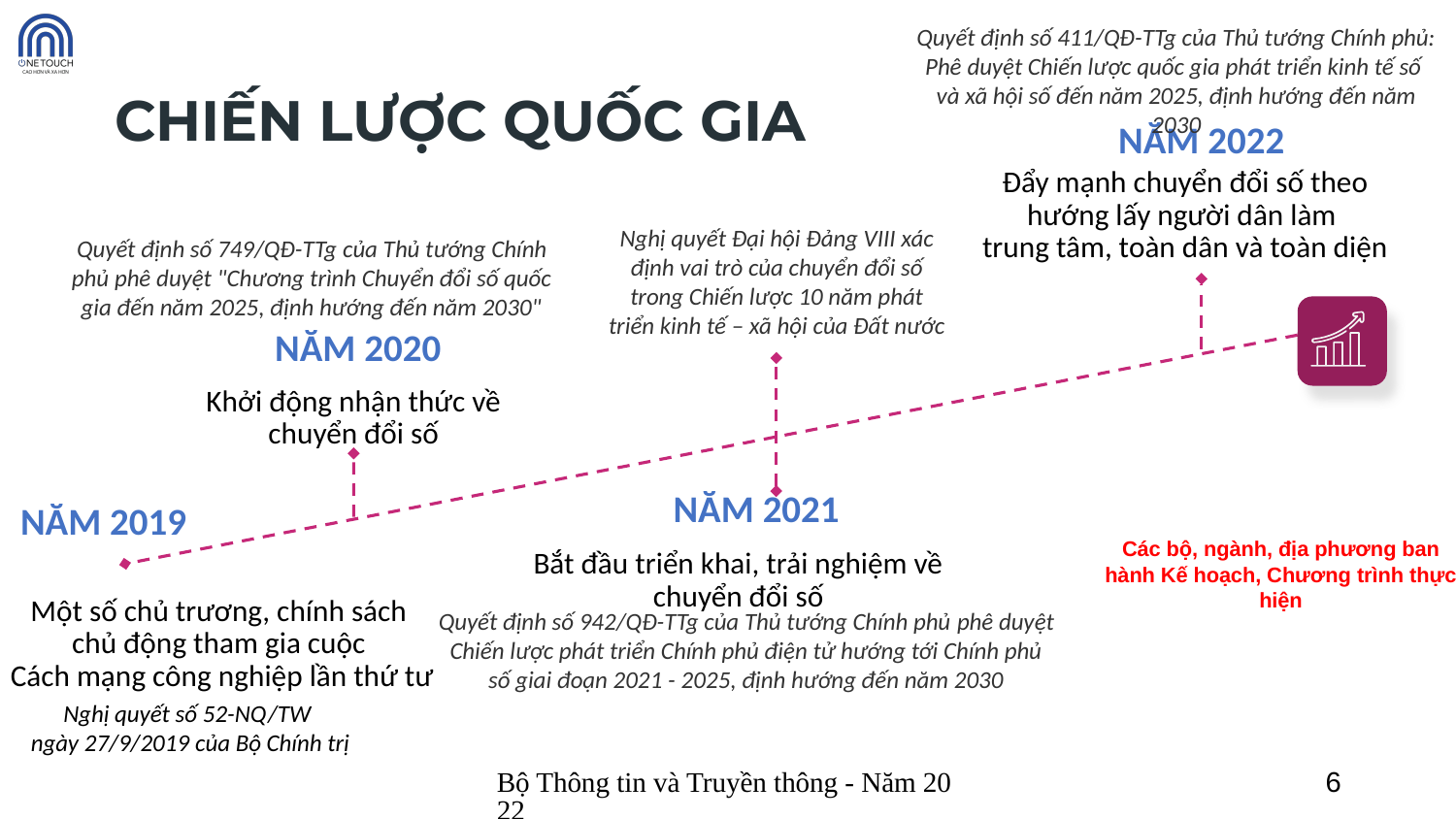

Quyết định số 411/QĐ-TTg của Thủ tướng Chính phủ: Phê duyệt Chiến lược quốc gia phát triển kinh tế số
và xã hội số đến năm 2025, định hướng đến năm 2030
# CHIẾN LƯỢC QUỐC GIA
NĂM 2022
Đẩy mạnh chuyển đổi số theo hướng lấy người dân làm
trung tâm, toàn dân và toàn diện
Nghị quyết Đại hội Đảng VIII xác định vai trò của chuyển đổi số trong Chiến lược 10 năm phát triển kinh tế – xã hội của Đất nước
Quyết định số 749/QĐ-TTg của Thủ tướng Chính phủ phê duyệt "Chương trình Chuyển đổi số quốc gia đến năm 2025, định hướng đến năm 2030"

NĂM 2020
Khởi động nhận thức về chuyển đổi số
NĂM 2021
NĂM 2019
Các bộ, ngành, địa phương ban hành Kế hoạch, Chương trình thực hiện
Bắt đầu triển khai, trải nghiệm về chuyển đổi số
Một số chủ trương, chính sách
chủ động tham gia cuộc
Cách mạng công nghiệp lần thứ tư
Quyết định số 942/QĐ-TTg của Thủ tướng Chính phủ phê duyệt Chiến lược phát triển Chính phủ điện tử hướng tới Chính phủ số giai đoạn 2021 - 2025, định hướng đến năm 2030
Nghị quyết số 52-NQ/TW
ngày 27/9/2019 của Bộ Chính trị
Bộ Thông tin và Truyền thông - Năm 2022
6